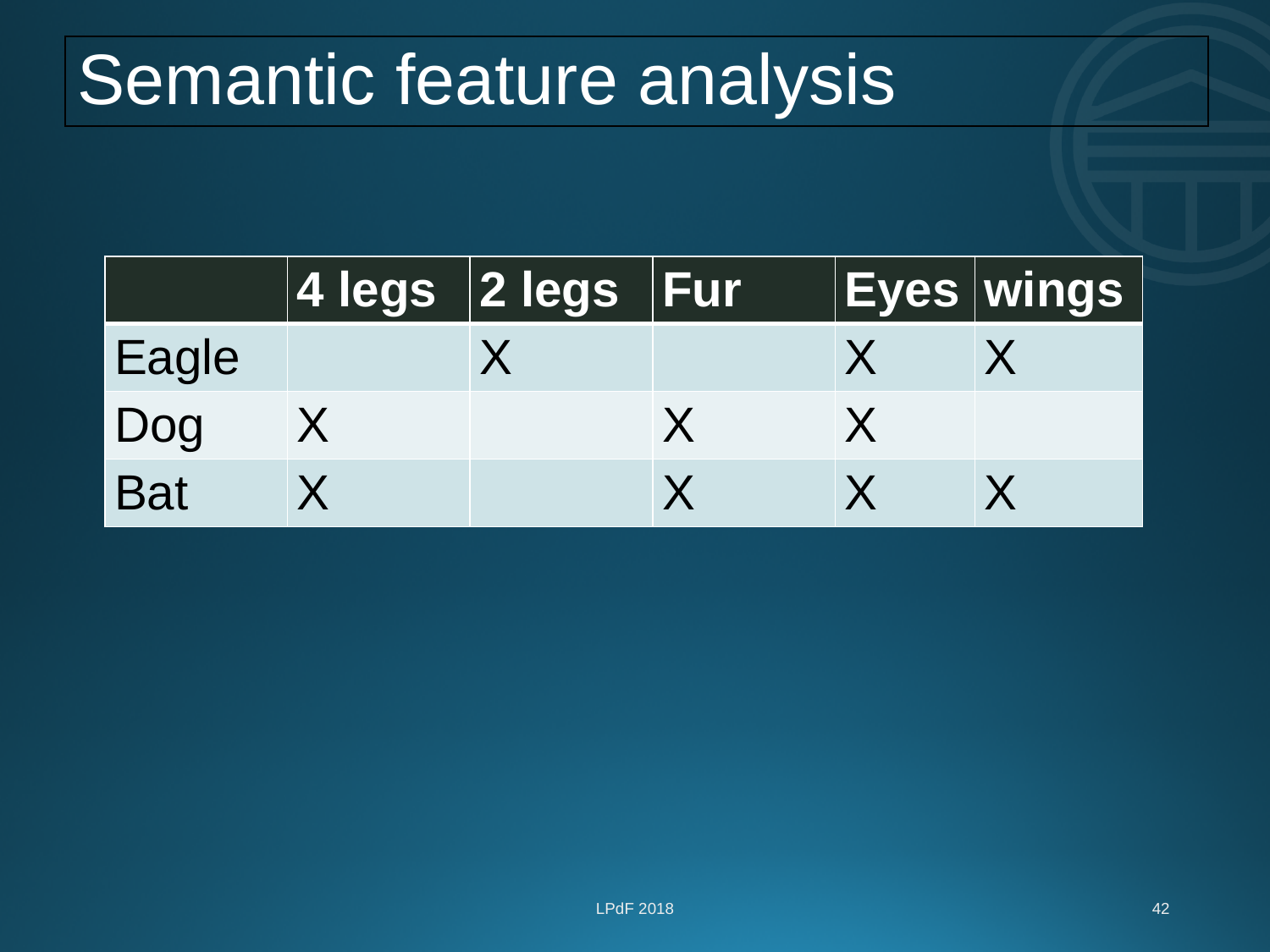

# Semantic feature analysis
|  | 4 legs | 2 legs | Fur | Eyes | wings |
| --- | --- | --- | --- | --- | --- |
| Eagle |  | X |  | X | X |
| Dog | X |  | X | X |  |
| Bat | X |  | X | X | X |
LPdF 2018
42